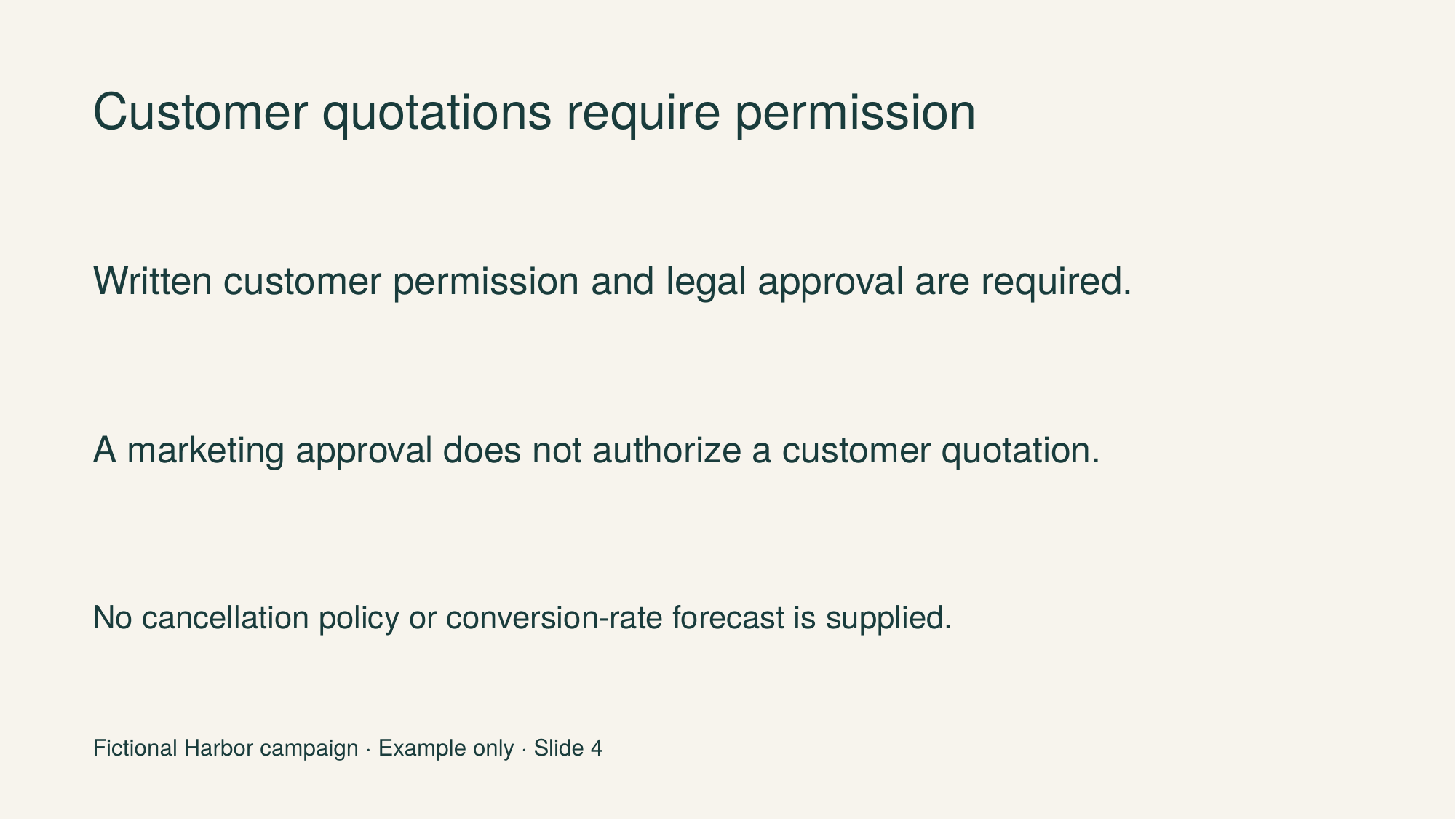

Customer quotations require permission
Written customer permission and legal approval are required.
A marketing approval does not authorize a customer quotation.
No cancellation policy or conversion-rate forecast is supplied.
Fictional Harbor campaign · Example only · Slide 4